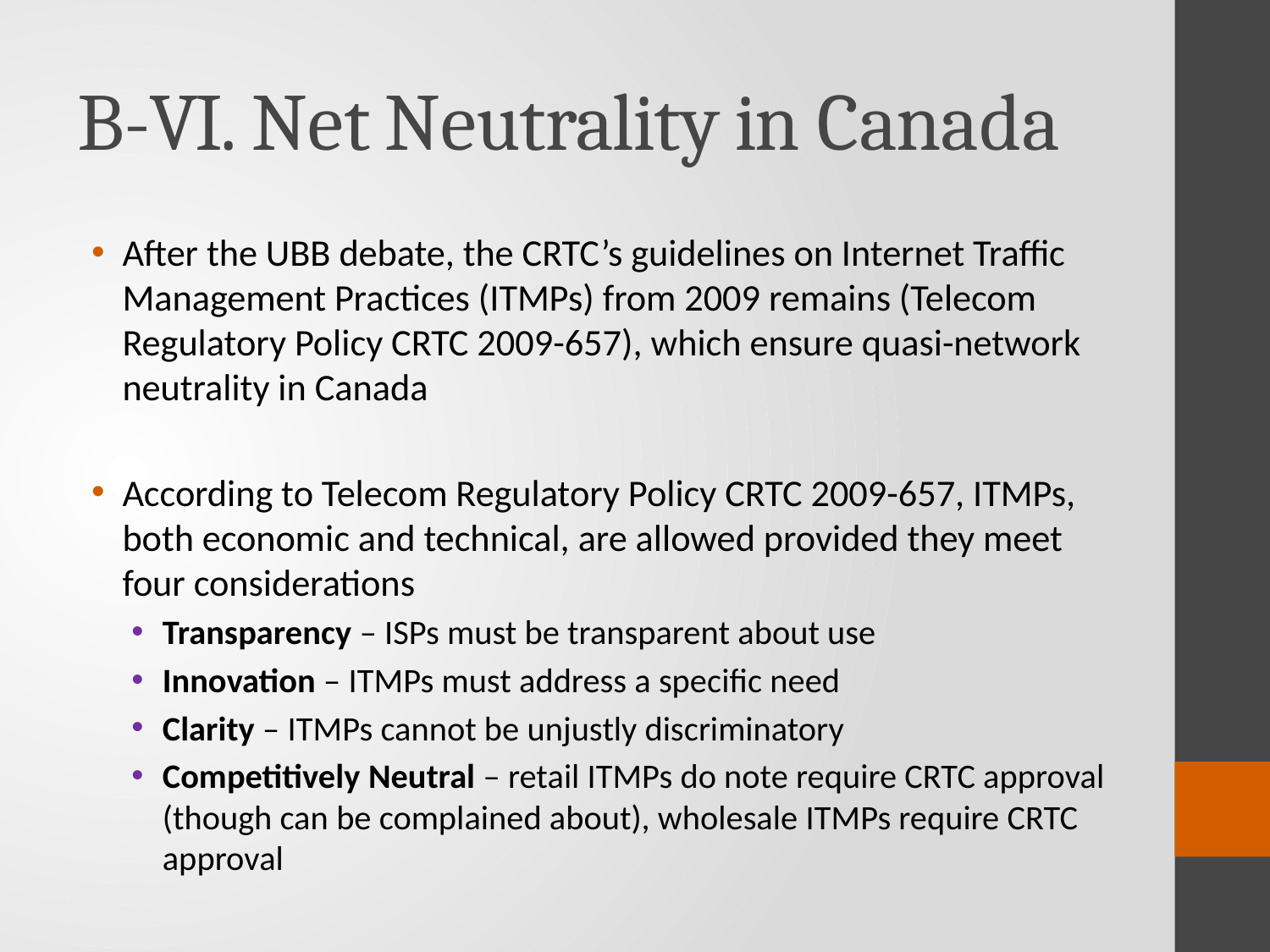

# B-VI. Net Neutrality in Canada
After the UBB debate, the CRTC’s guidelines on Internet Traffic Management Practices (ITMPs) from 2009 remains (Telecom Regulatory Policy CRTC 2009-657), which ensure quasi-network neutrality in Canada

According to Telecom Regulatory Policy CRTC 2009-657, ITMPs, both economic and technical, are allowed provided they meet four considerations
Transparency – ISPs must be transparent about use
Innovation – ITMPs must address a specific need
Clarity – ITMPs cannot be unjustly discriminatory
Competitively Neutral – retail ITMPs do note require CRTC approval (though can be complained about), wholesale ITMPs require CRTC approval